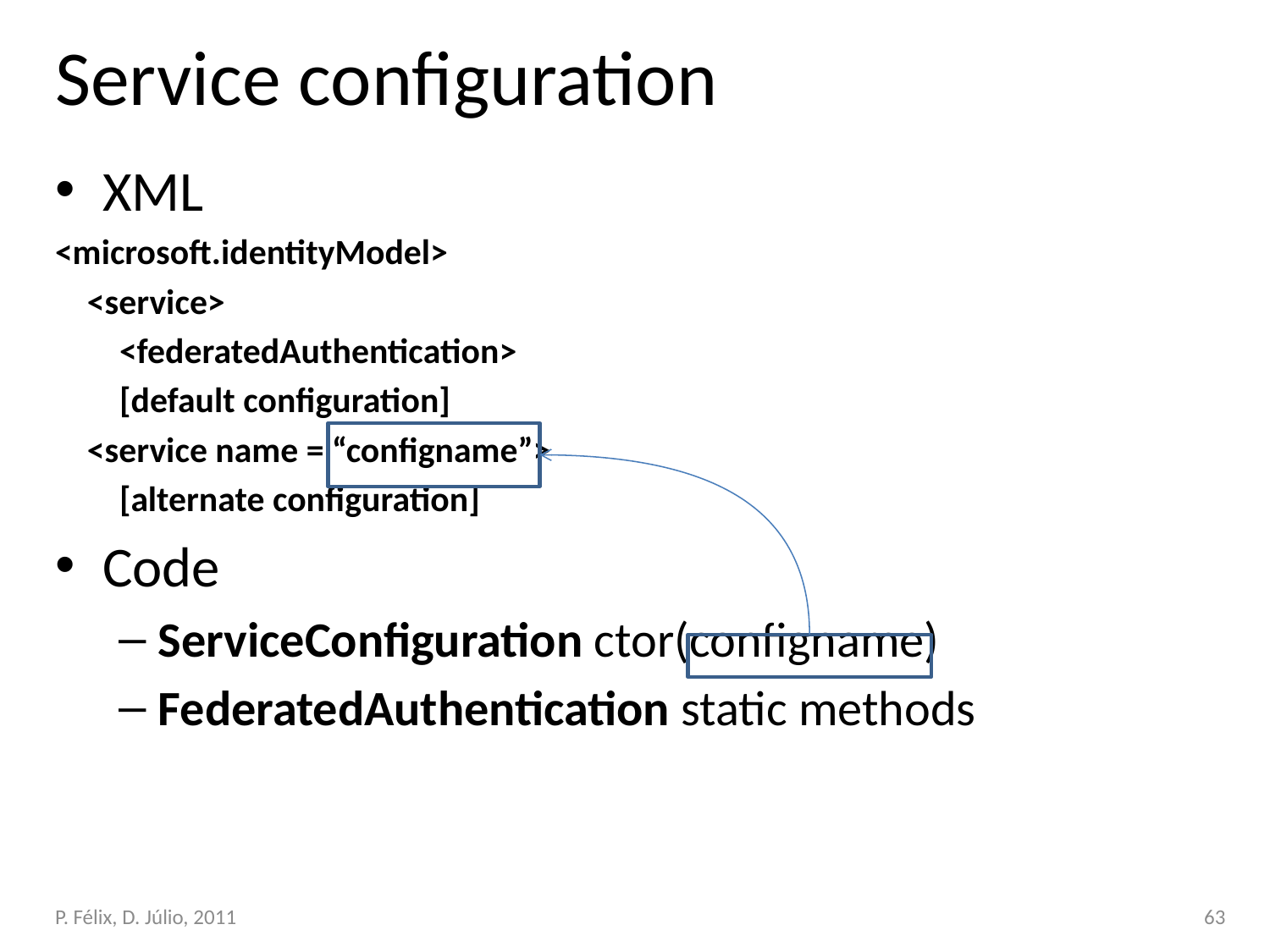

# Service configuration
XML
<microsoft.identityModel>
    <service>
        <federatedAuthentication>
        [default configuration]
    <service name = “configname”>
        [alternate configuration]
Code
ServiceConfiguration ctor(configname)
FederatedAuthentication static methods

P. Félix, D. Júlio, 2011
63